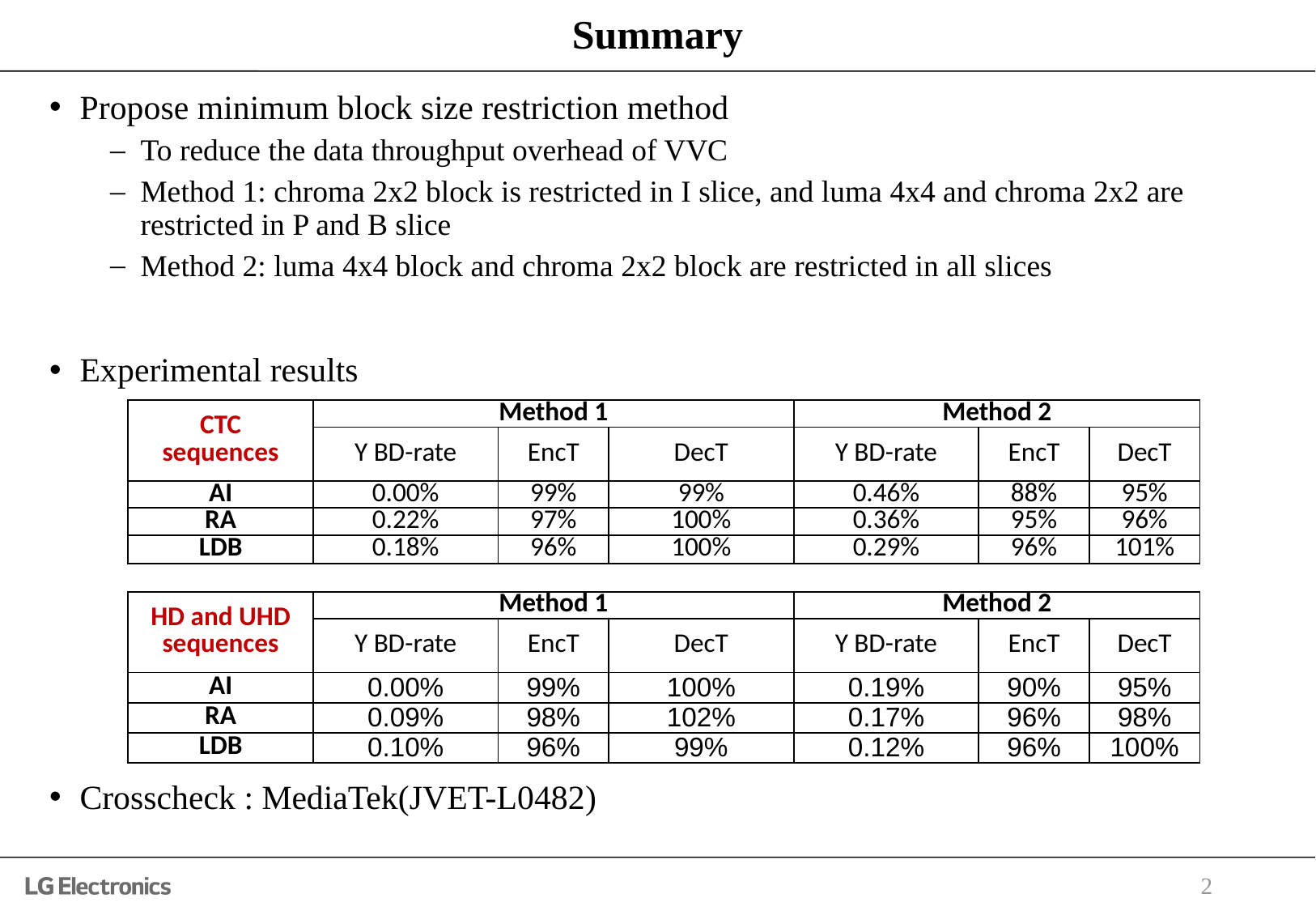

# Summary
Propose minimum block size restriction method
To reduce the data throughput overhead of VVC
Method 1: chroma 2x2 block is restricted in I slice, and luma 4x4 and chroma 2x2 are restricted in P and B slice
Method 2: luma 4x4 block and chroma 2x2 block are restricted in all slices

Experimental results

Crosscheck : MediaTek(JVET-L0482)
| CTC sequences | Method 1 |  |  | Method 2 |  |  |
| --- | --- | --- | --- | --- | --- | --- |
|  | Y BD-rate | EncT | DecT | Y BD-rate | EncT | DecT |
| AI | 0.00% | 99% | 99% | 0.46% | 88% | 95% |
| RA | 0.22% | 97% | 100% | 0.36% | 95% | 96% |
| LDB | 0.18% | 96% | 100% | 0.29% | 96% | 101% |
| HD and UHD sequences | Method 1 |  |  | Method 2 |  |  |
| --- | --- | --- | --- | --- | --- | --- |
|  | Y BD-rate | EncT | DecT | Y BD-rate | EncT | DecT |
| AI | 0.00% | 99% | 100% | 0.19% | 90% | 95% |
| RA | 0.09% | 98% | 102% | 0.17% | 96% | 98% |
| LDB | 0.10% | 96% | 99% | 0.12% | 96% | 100% |
2